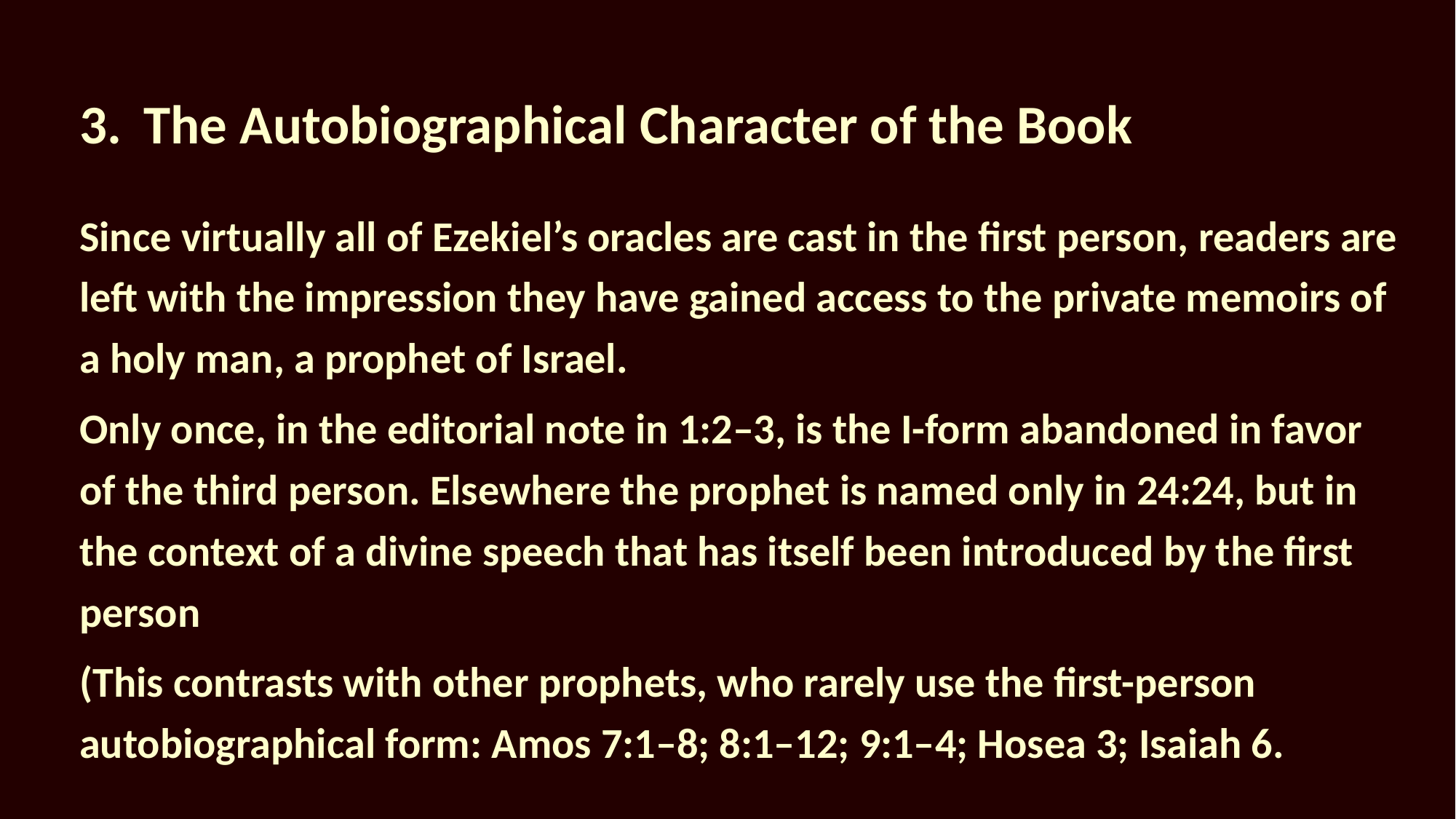

# 3.	The Autobiographical Character of the Book
Since virtually all of Ezekiel’s oracles are cast in the first person, readers are left with the impression they have gained access to the private memoirs of a holy man, a prophet of Israel.
Only once, in the editorial note in 1:2–3, is the I-form abandoned in favor of the third person. Elsewhere the prophet is named only in 24:24, but in the context of a divine speech that has itself been introduced by the first person
(This contrasts with other prophets, who rarely use the first-person autobiographical form: Amos 7:1–8; 8:1–12; 9:1–4; Hosea 3; Isaiah 6.